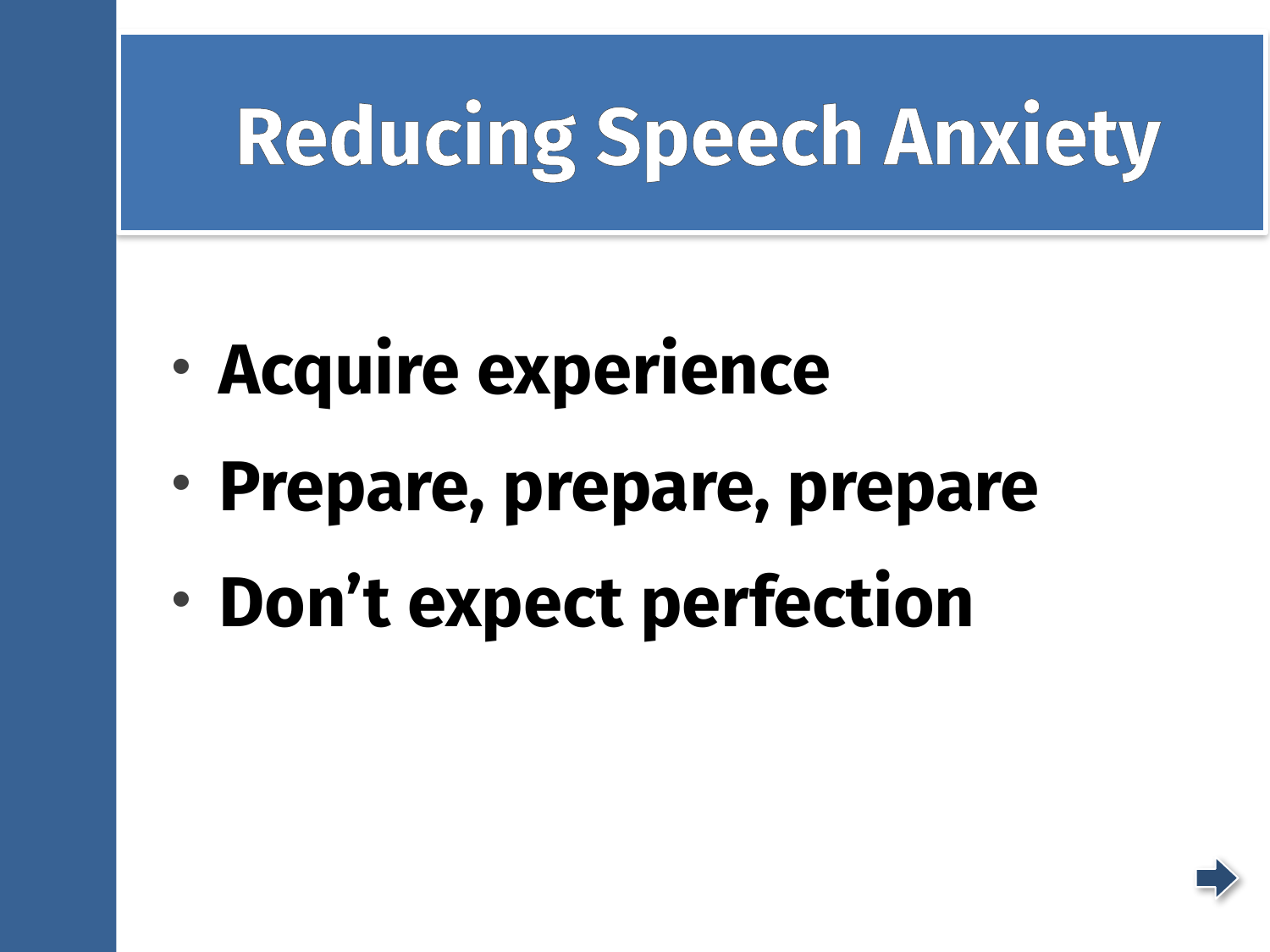

# Reducing Speech Anxiety
Acquire experience
Prepare, prepare, prepare
Don’t expect perfection